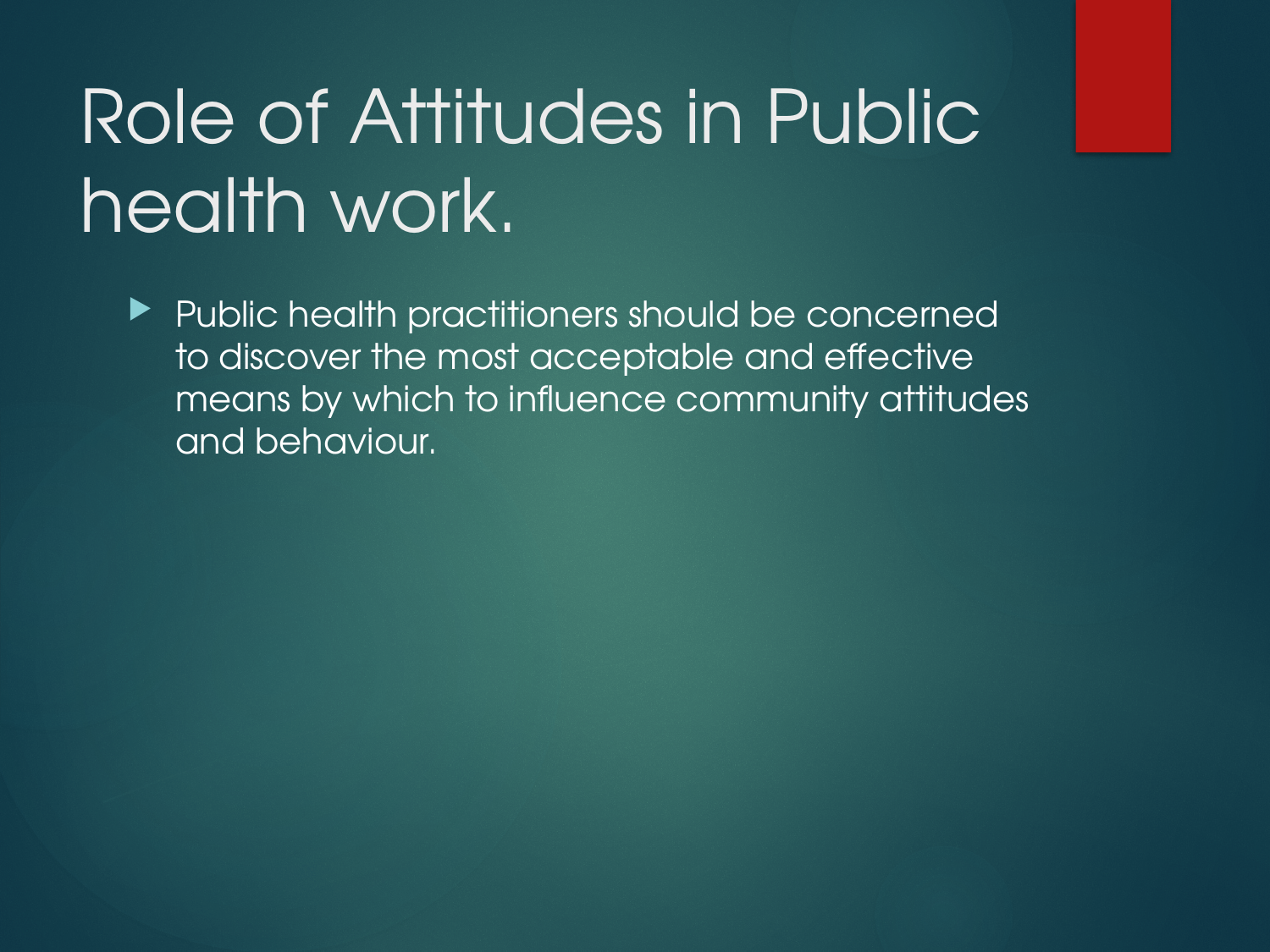

# Role of Attitudes in Public health work.
Public health practitioners should be concerned to discover the most acceptable and effective means by which to influence community attitudes and behaviour.